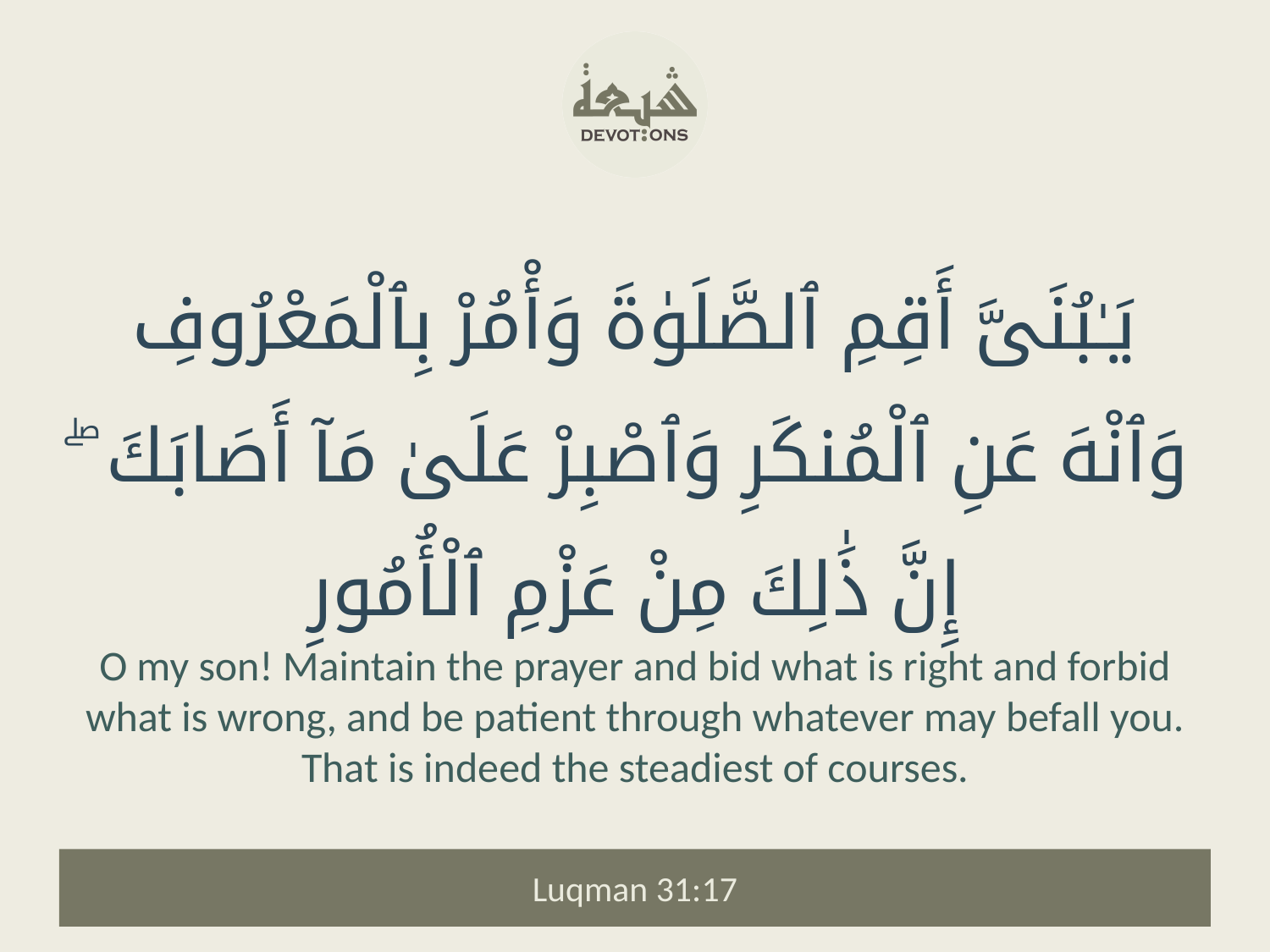

يَـٰبُنَىَّ أَقِمِ ٱلصَّلَوٰةَ وَأْمُرْ بِٱلْمَعْرُوفِ وَٱنْهَ عَنِ ٱلْمُنكَرِ وَٱصْبِرْ عَلَىٰ مَآ أَصَابَكَ ۖ إِنَّ ذَٰلِكَ مِنْ عَزْمِ ٱلْأُمُورِ
O my son! Maintain the prayer and bid what is right and forbid what is wrong, and be patient through whatever may befall you. That is indeed the steadiest of courses.
Luqman 31:17